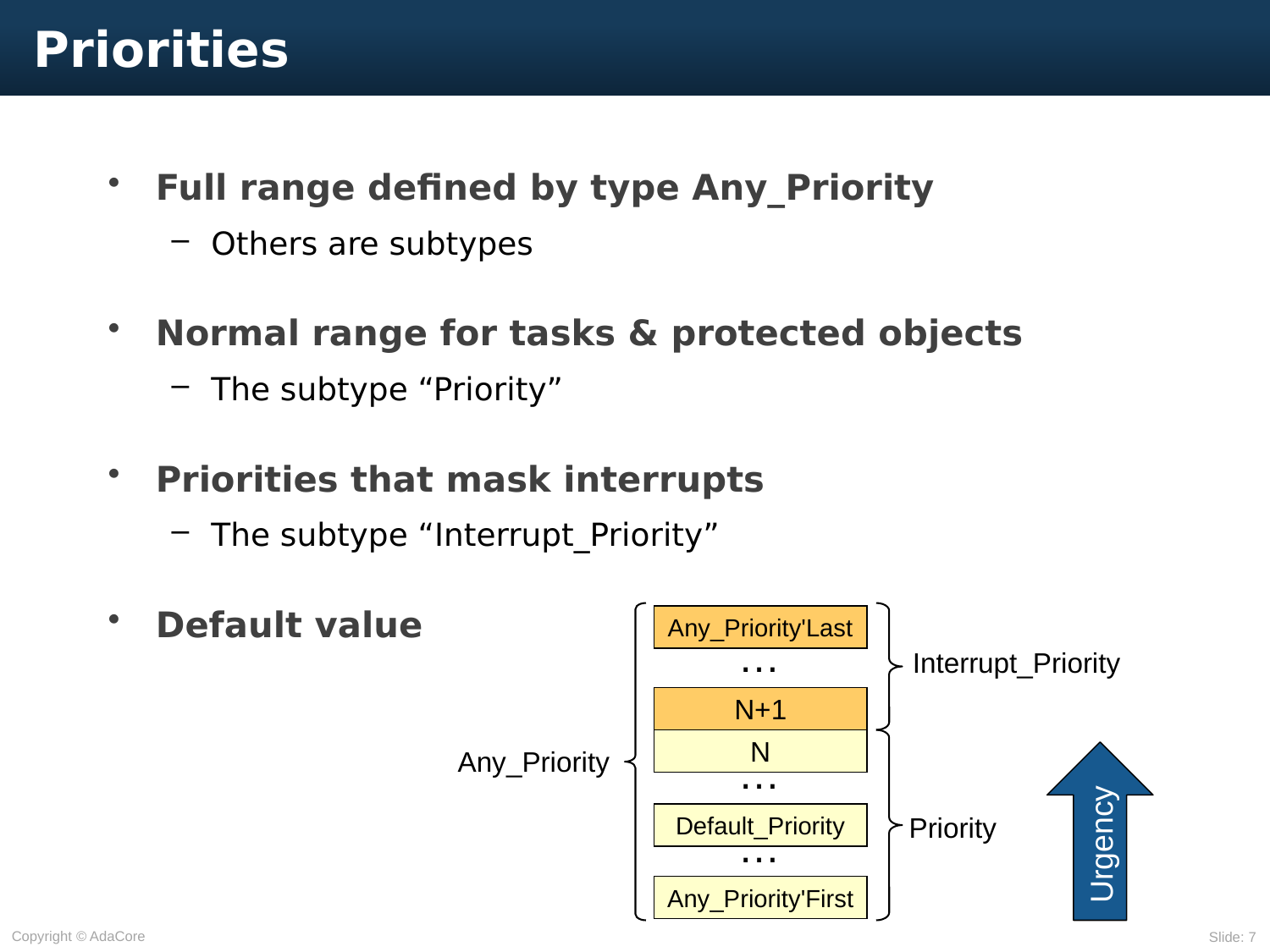

# Priorities
Full range defined by type Any_Priority
Others are subtypes
Normal range for tasks & protected objects
The subtype “Priority”
Priorities that mask interrupts
The subtype “Interrupt_Priority”
Default value

Any_Priority'Last
…
Interrupt_Priority
N+1
N

Any_Priority
…
Urgency
Default_Priority
Priority
…
Any_Priority'First